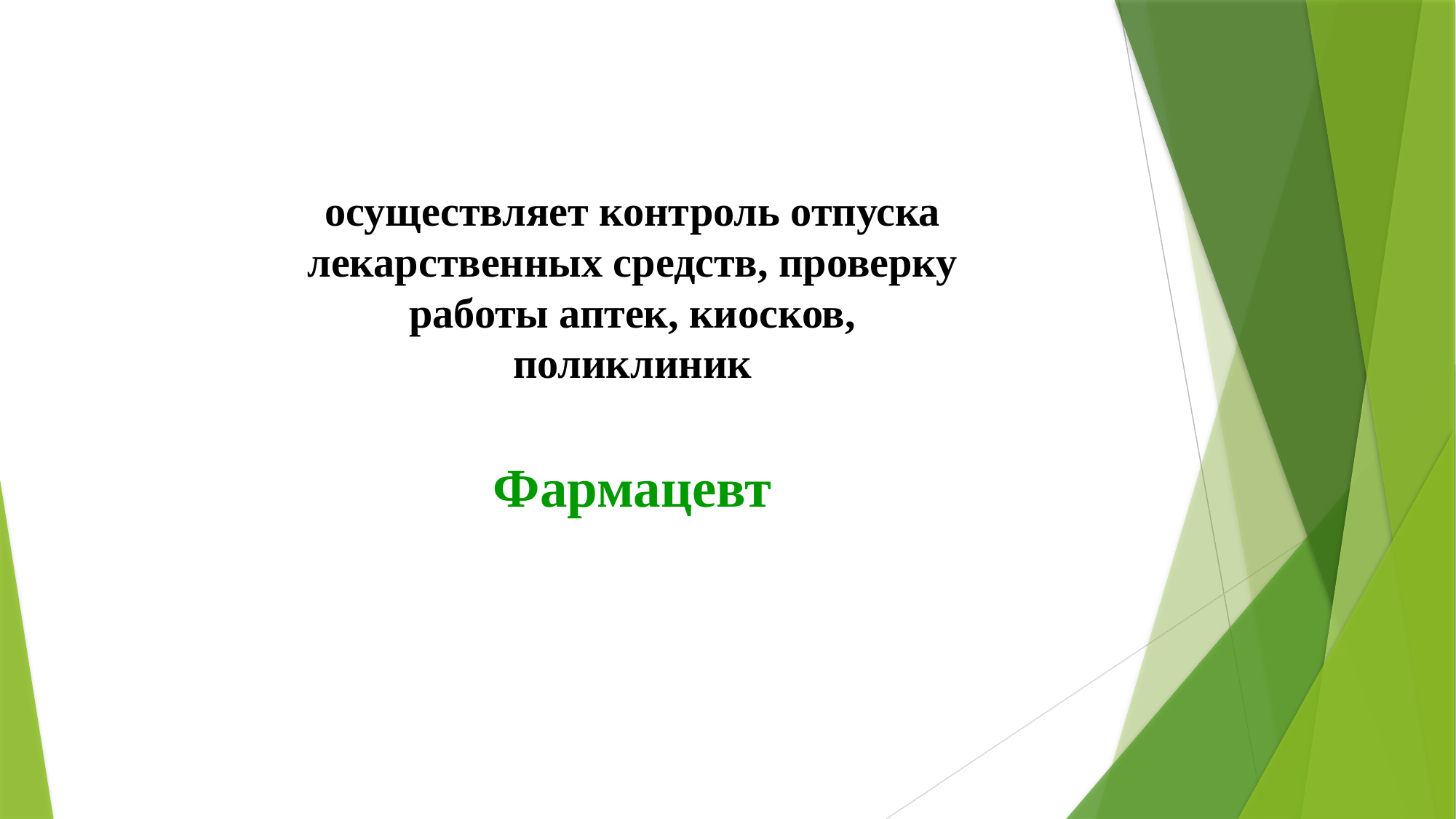

осуществляет контроль отпуска лекарственных средств, проверку работы аптек, киосков, поликлиник

Фармацевт